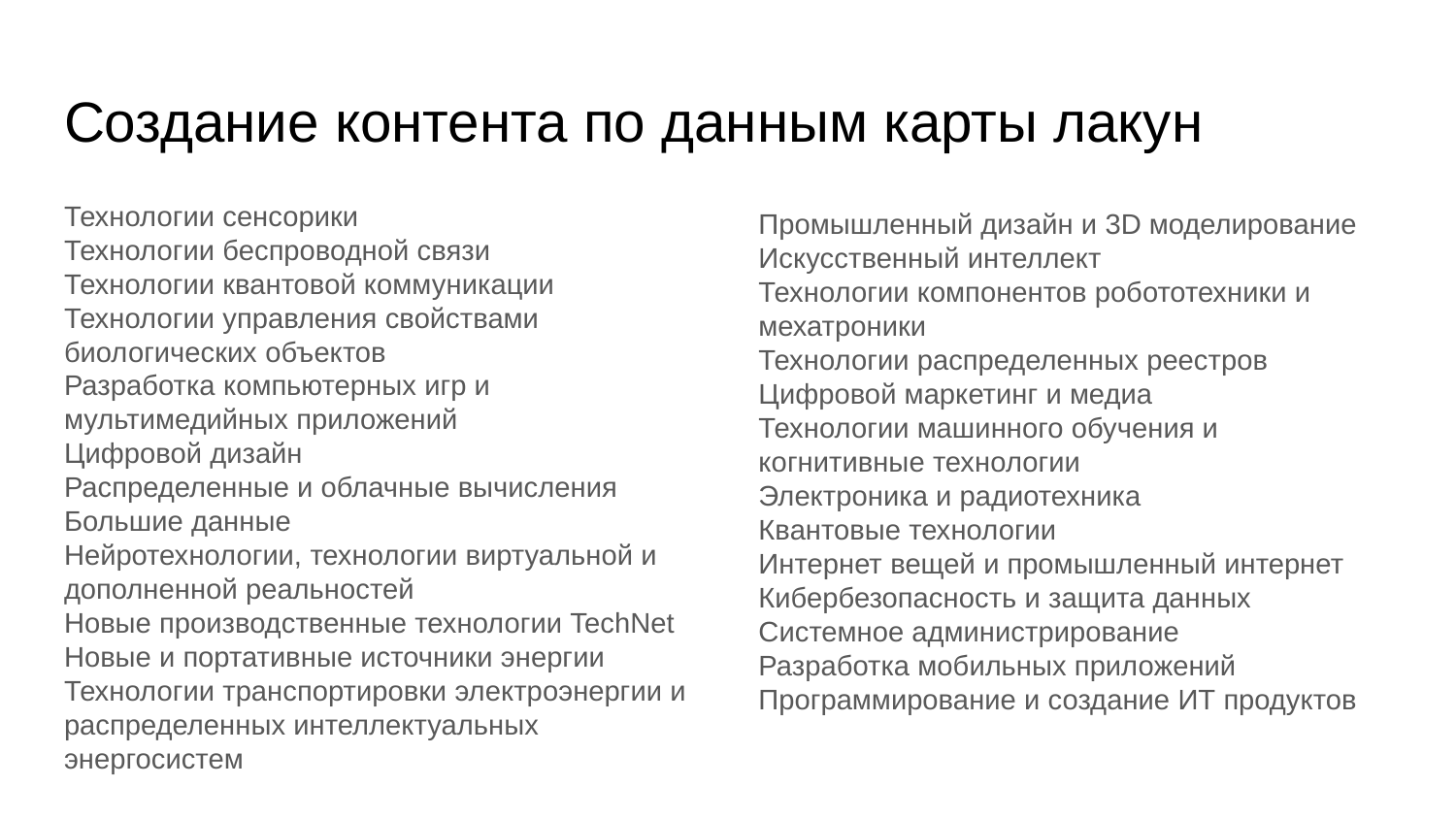

# Создание контента по данным карты лакун
Технологии сенсорики
Технологии беспроводной связи
Технологии квантовой коммуникации
Технологии управления свойствами биологических объектов
Разработка компьютерных игр и мультимедийных приложений
Цифровой дизайн
Распределенные и облачные вычисления
Большие данные
Нейротехнологии, технологии виртуальной и дополненной реальностей
Новые производственные технологии TechNet
Новые и портативные источники энергии
Технологии транспортировки электроэнергии и распределенных интеллектуальных энергосистем
Промышленный дизайн и 3D моделирование
Искусственный интеллект
Технологии компонентов робототехники и мехатроники
Технологии распределенных реестров
Цифровой маркетинг и медиа
Технологии машинного обучения и когнитивные технологии
Электроника и радиотехника
Квантовые технологии
Интернет вещей и промышленный интернет
Кибербезопасность и защита данных
Системное администрирование
Разработка мобильных приложений
Программирование и создание ИТ продуктов